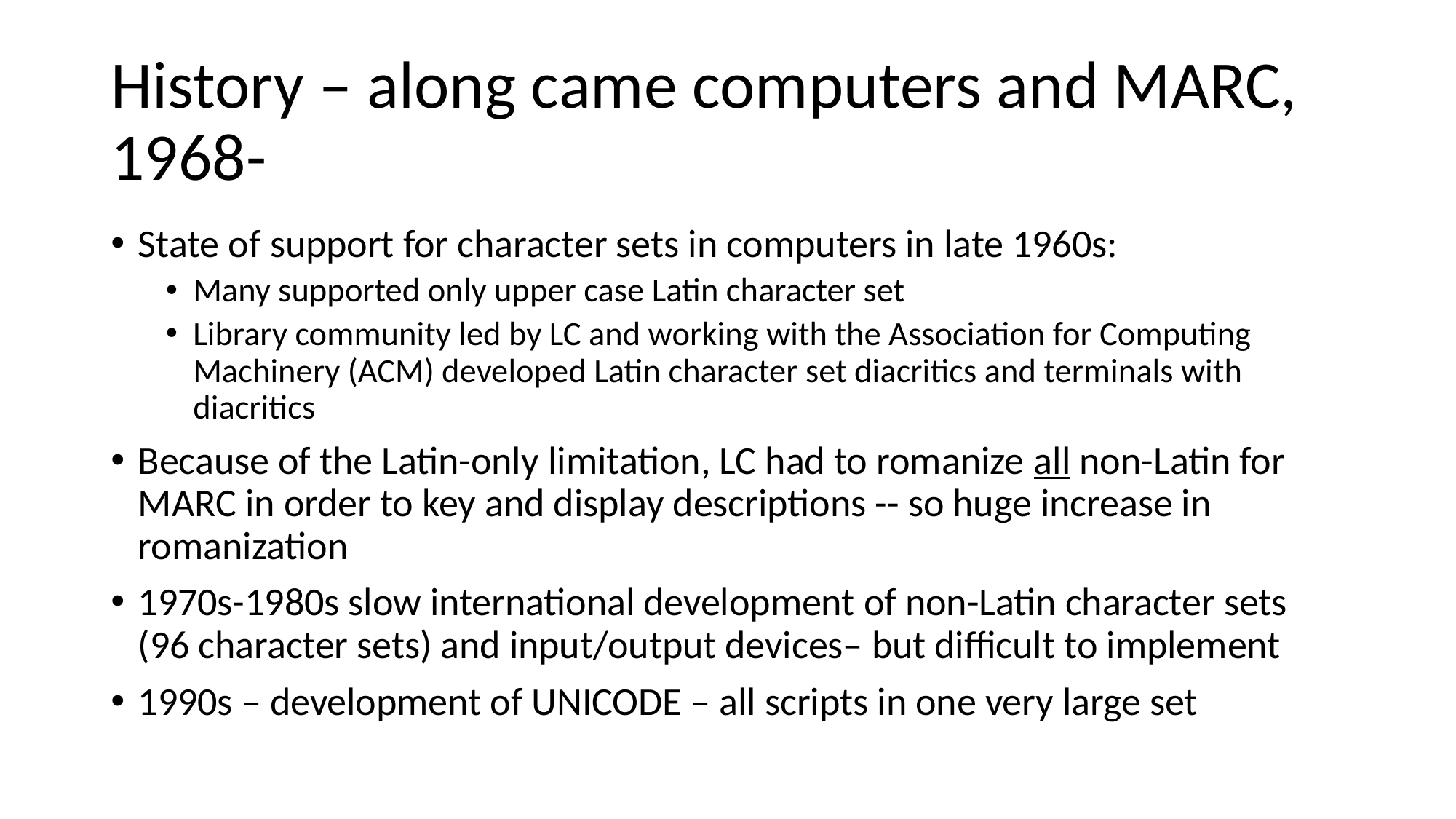

# History – along came computers and MARC, 1968-
State of support for character sets in computers in late 1960s:
Many supported only upper case Latin character set
Library community led by LC and working with the Association for Computing Machinery (ACM) developed Latin character set diacritics and terminals with diacritics
Because of the Latin-only limitation, LC had to romanize all non-Latin for MARC in order to key and display descriptions -- so huge increase in romanization
1970s-1980s slow international development of non-Latin character sets (96 character sets) and input/output devices– but difficult to implement
1990s – development of UNICODE – all scripts in one very large set